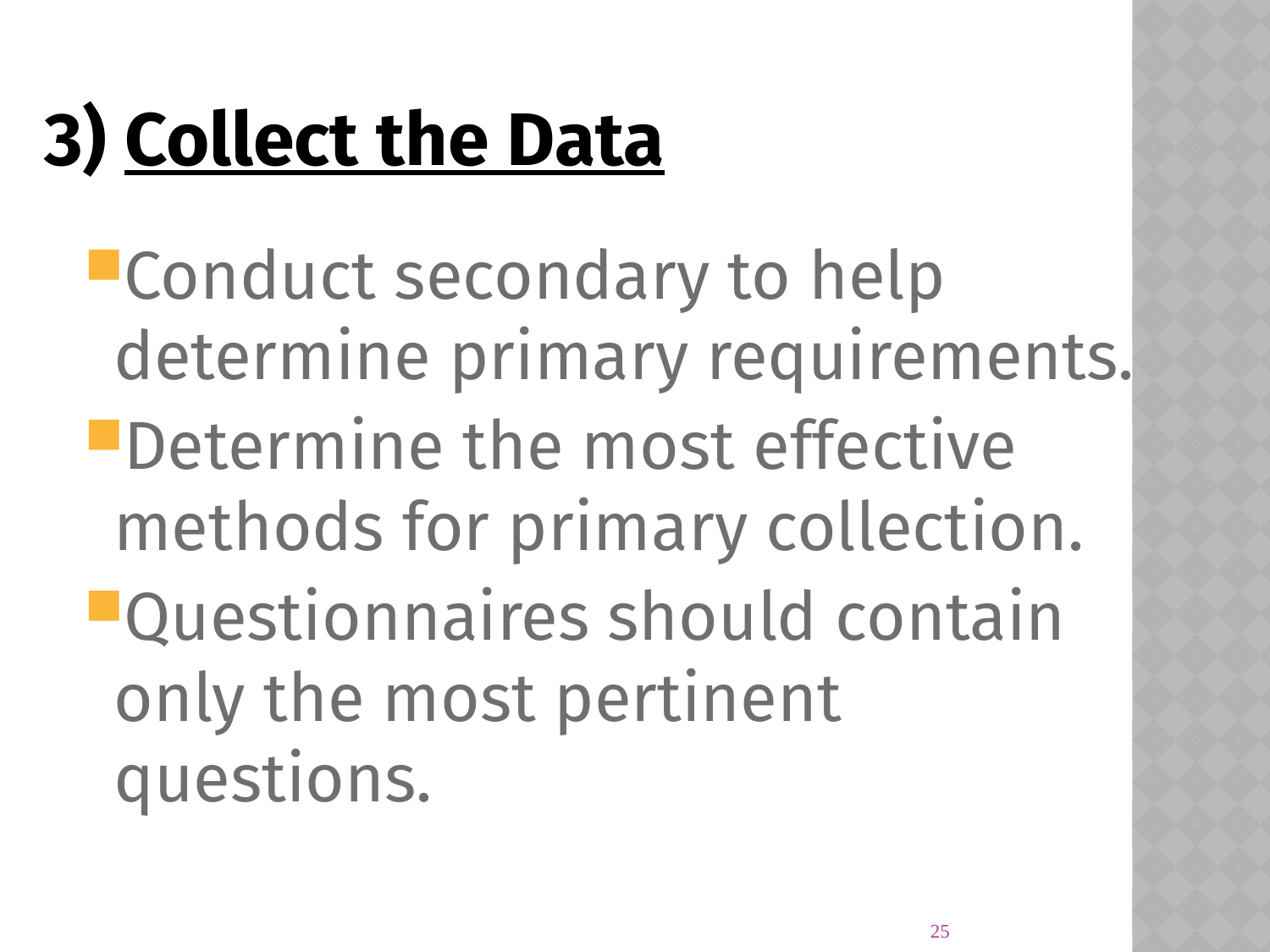

3) Collect the Data

Conduct secondary to help determine primary requirements.
Determine the most effective methods for primary collection.
Questionnaires should contain only the most pertinent questions.
25